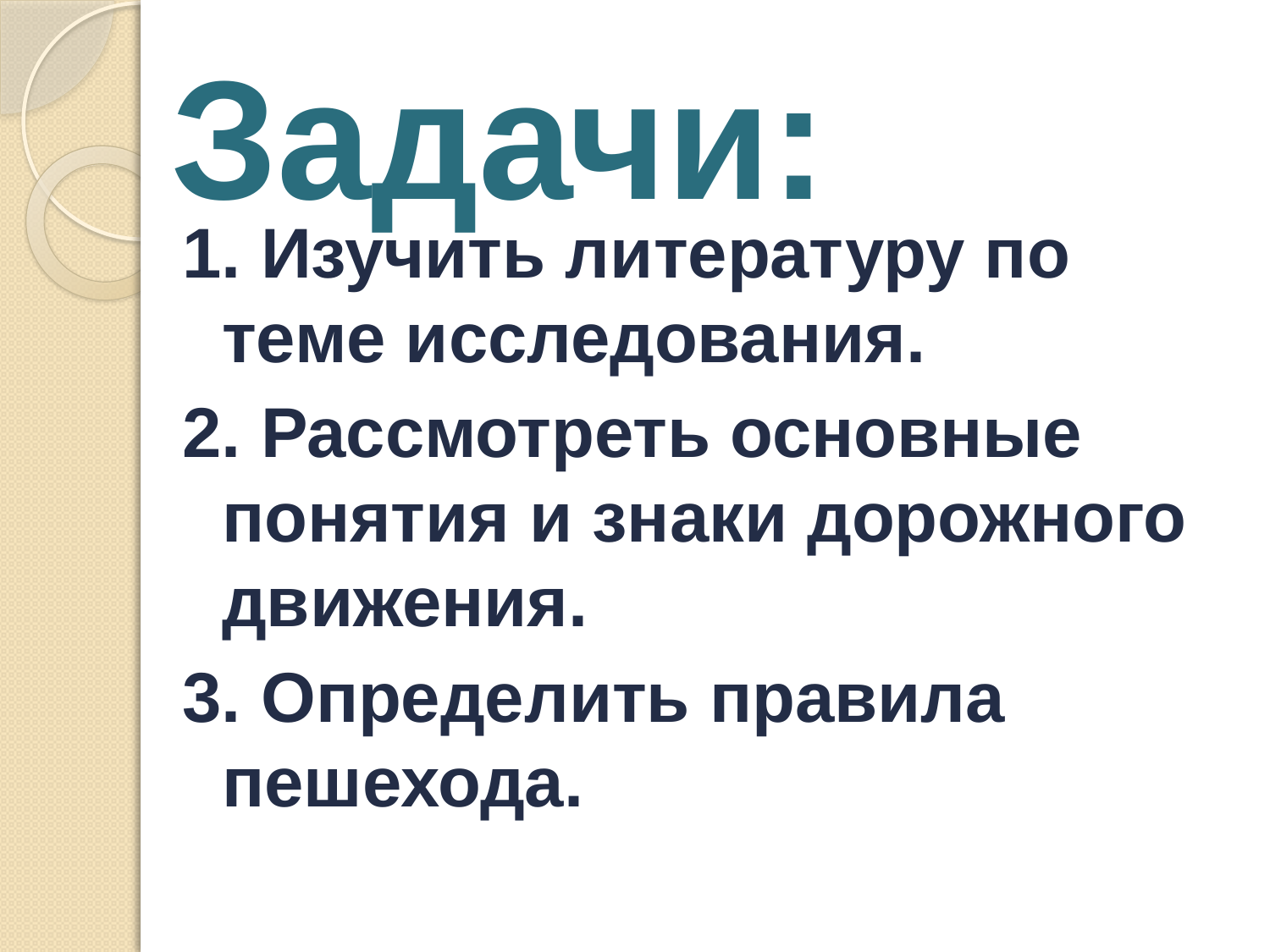

# Задачи:
1. Изучить литературу по теме исследования.
2. Рассмотреть основные понятия и знаки дорожного движения.
3. Определить правила пешехода.